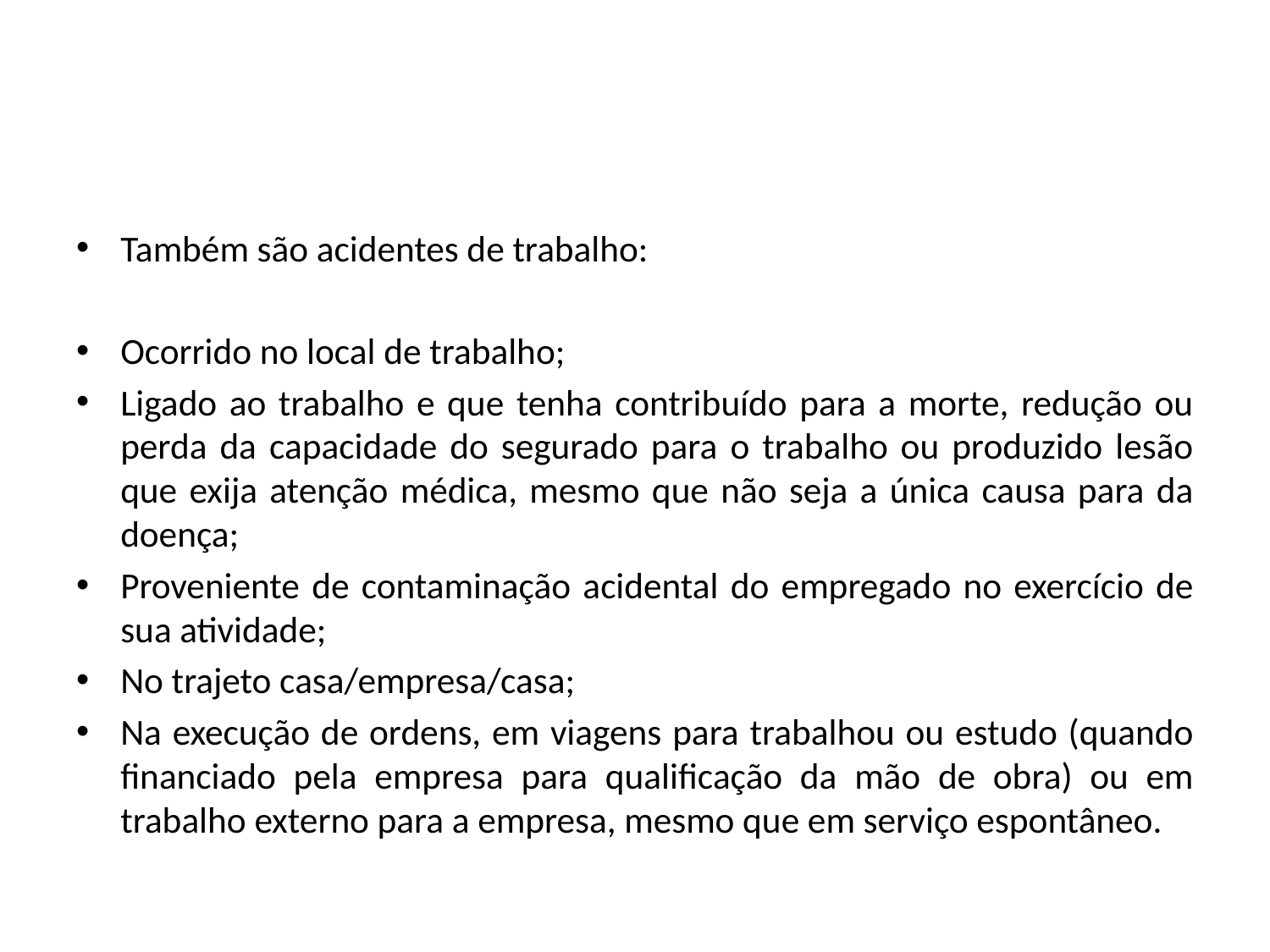

Também são acidentes de trabalho:

Ocorrido no local de trabalho;
Ligado ao trabalho e que tenha contribuído para a morte, redução ou perda da capacidade do segurado para o trabalho ou produzido lesão que exija atenção médica, mesmo que não seja a única causa para da doença;
Proveniente de contaminação acidental do empregado no exercício de sua atividade;
No trajeto casa/empresa/casa;
Na execução de ordens, em viagens para trabalhou ou estudo (quando financiado pela empresa para qualificação da mão de obra) ou em trabalho externo para a empresa, mesmo que em serviço espontâneo.